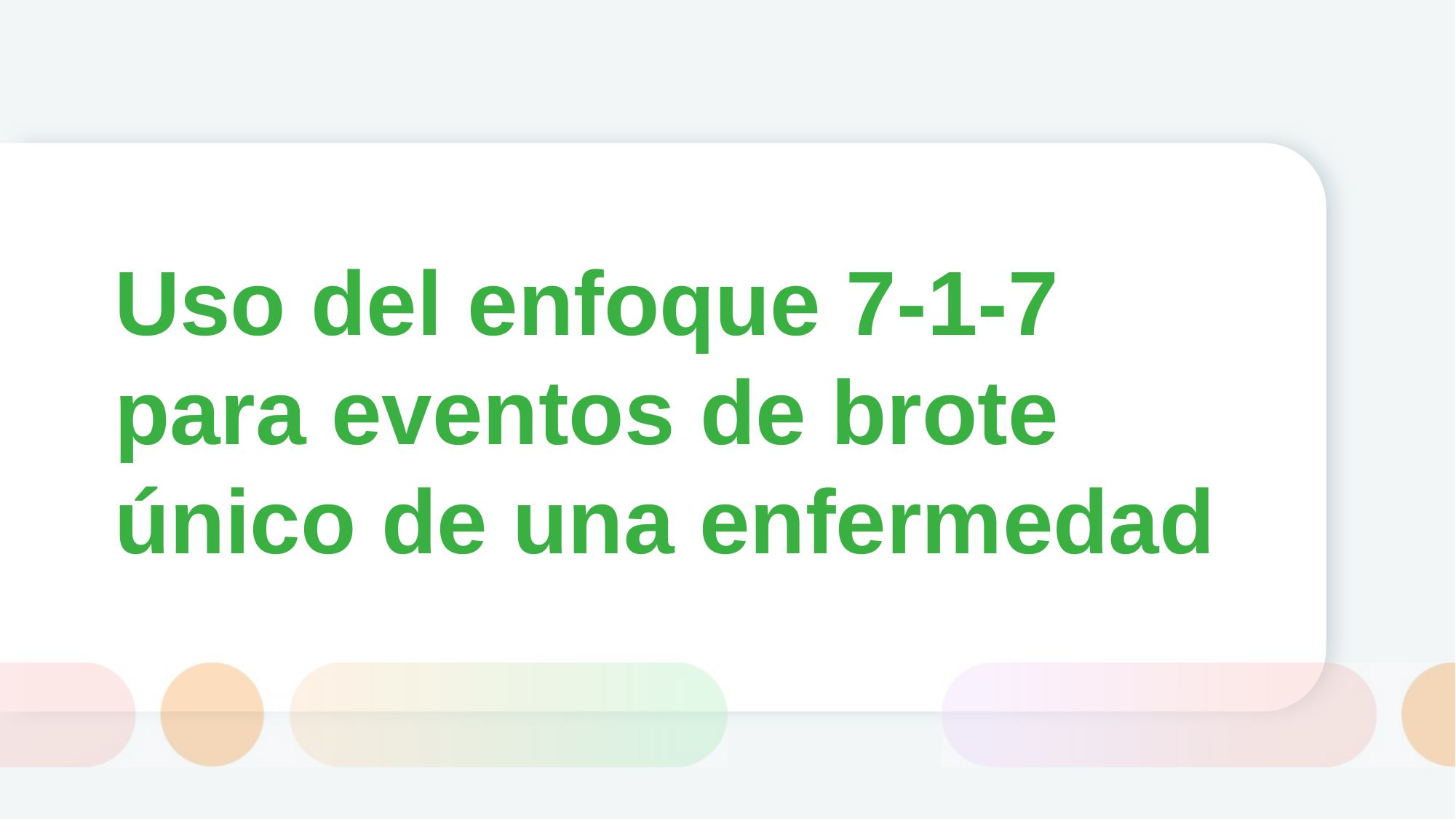

# Uso del enfoque 7-1-7 para eventos de brote único de una enfermedad